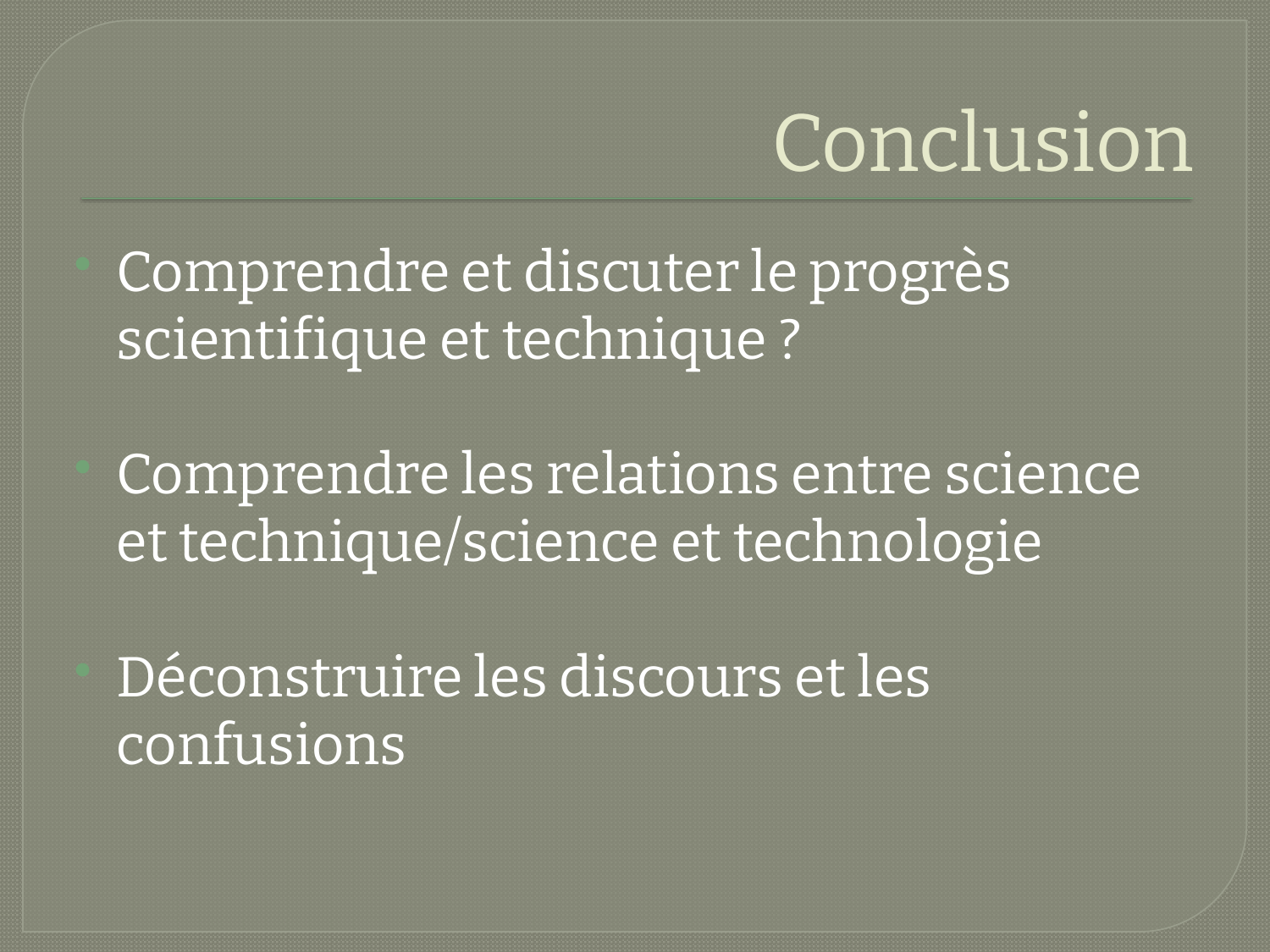

# Conclusion
Comprendre et discuter le progrès scientifique et technique ?

Comprendre les relations entre science et technique/science et technologie

Déconstruire les discours et les confusions